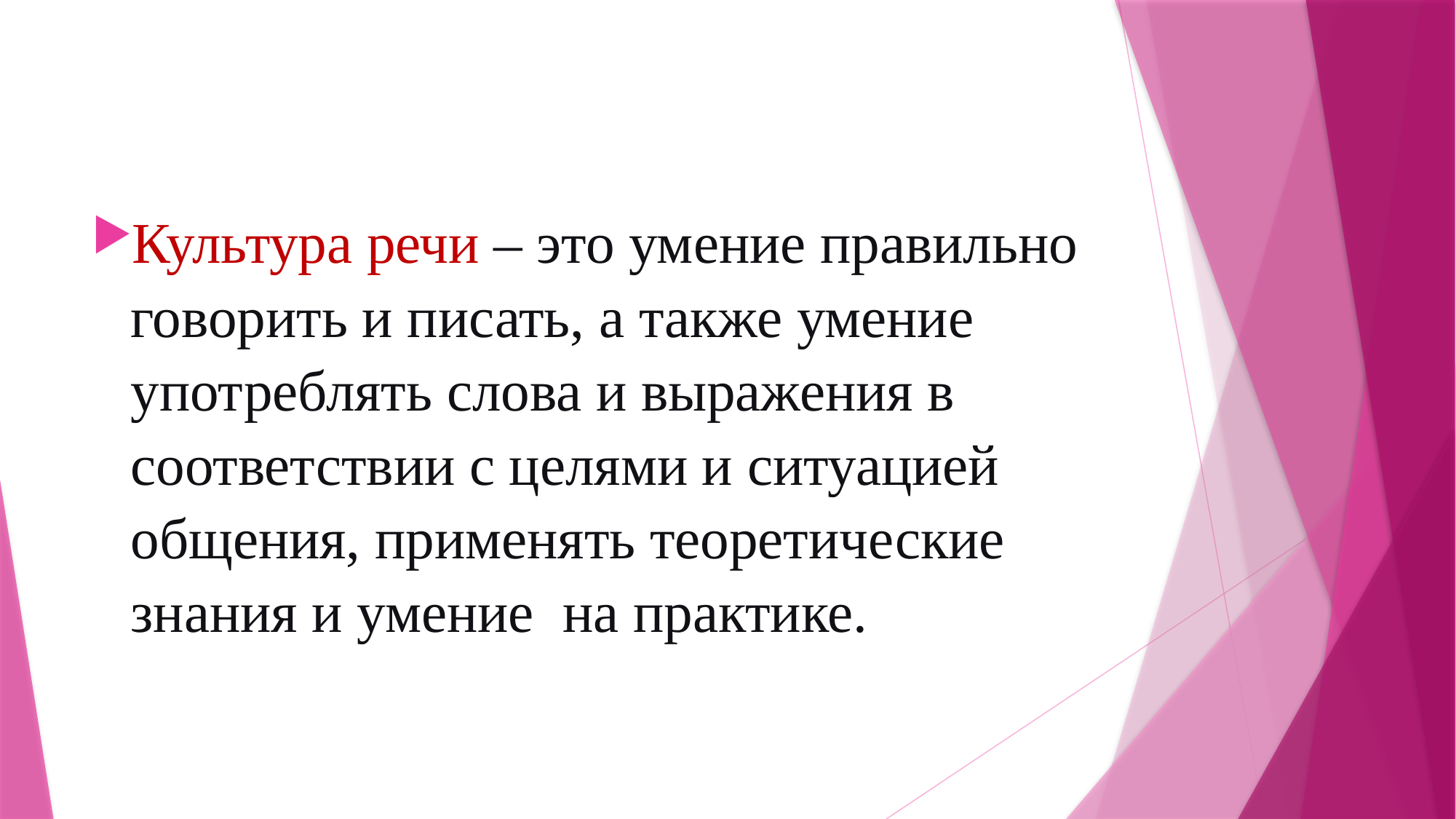

#
Культура речи – это умение правильно говорить и писать, а также умение употреблять слова и выражения в соответствии с целями и ситуацией общения, применять теоретические знания и умение  на практике.